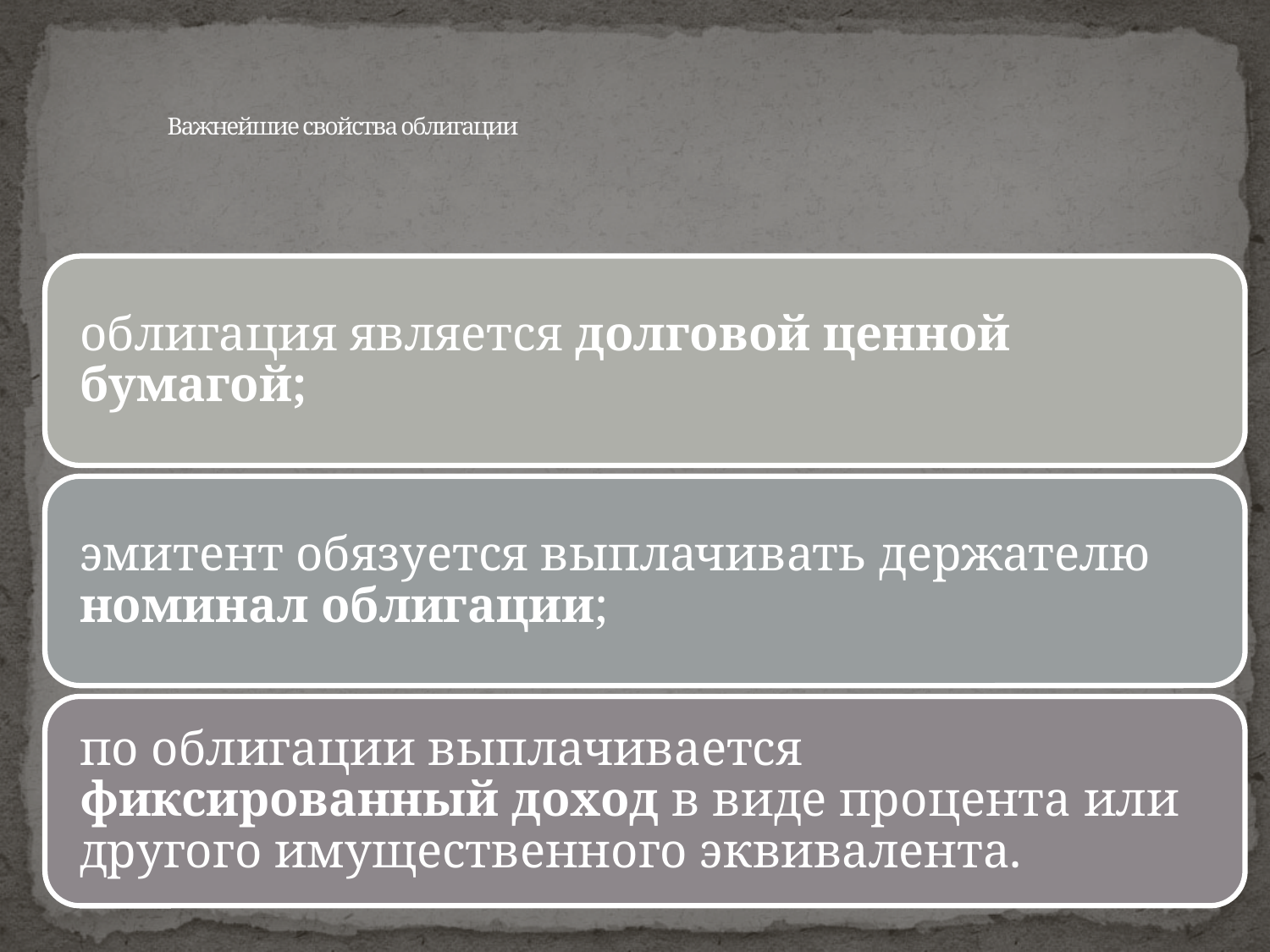

# Важнейшие свойства облигации
облигация является долговой ценной бумагой;
эмитент обязуется выплачивать держателю номинал облигации;
по облигации выплачивается фиксированный доход в виде процента или другого имущественного эквивалента.